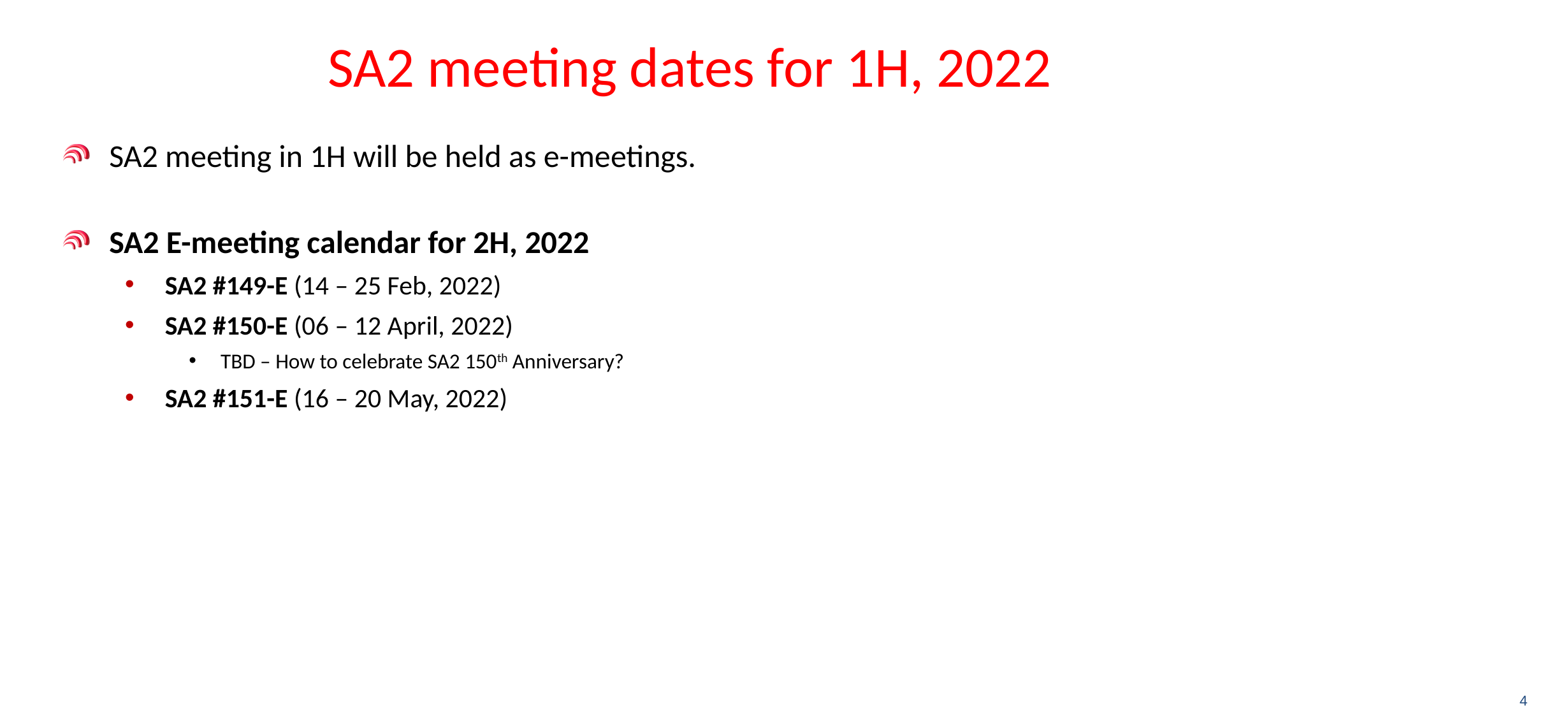

# SA2 meeting dates for 1H, 2022
SA2 meeting in 1H will be held as e-meetings.

SA2 E-meeting calendar for 2H, 2022
SA2 #149-E (14 – 25 Feb, 2022)
SA2 #150-E (06 – 12 April, 2022)
TBD – How to celebrate SA2 150th Anniversary?
SA2 #151-E (16 – 20 May, 2022)